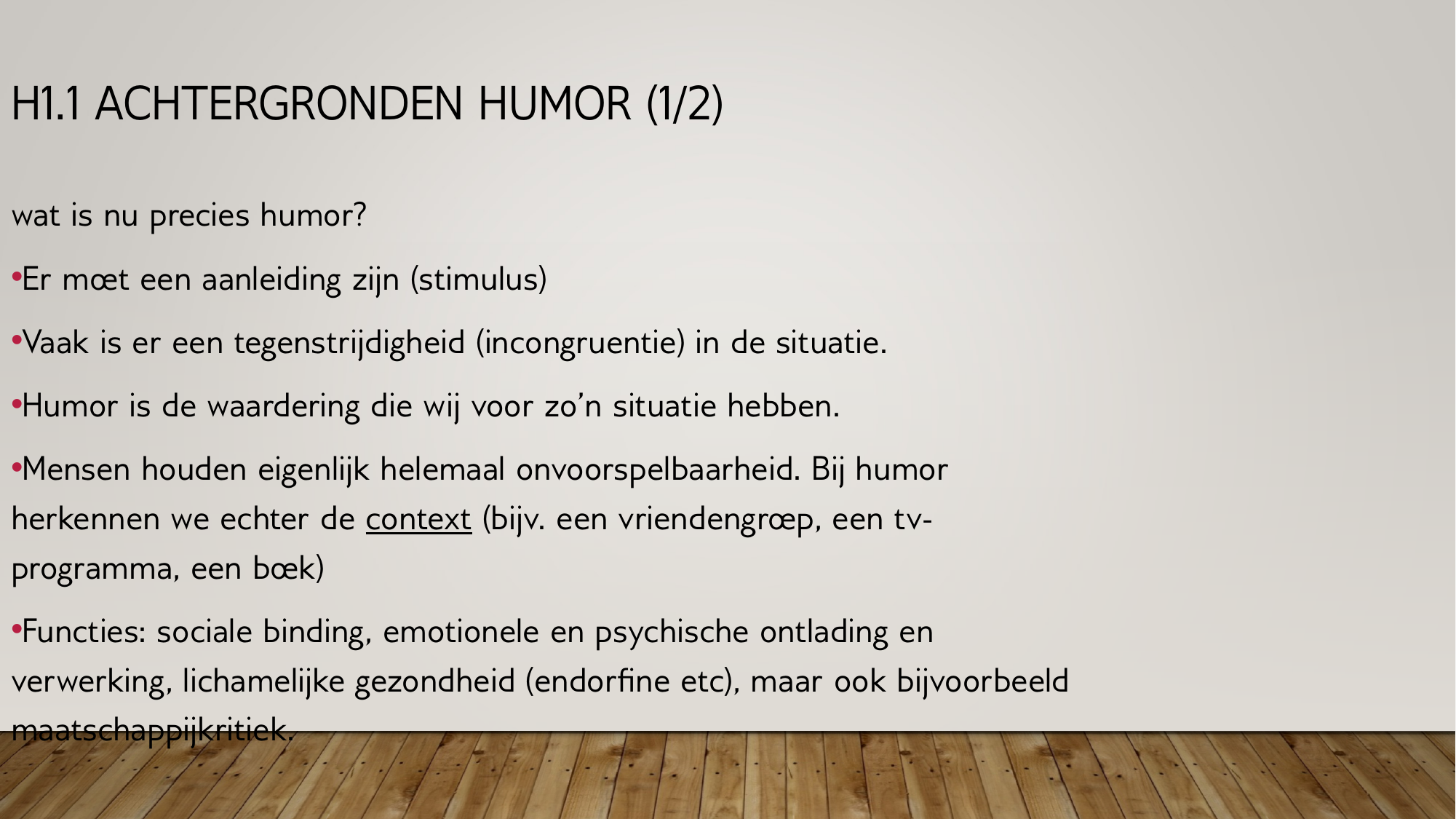

H1.1 achtergronden humor (1/2)
wat is nu precies humor?
Er moet een aanleiding zijn (stimulus)
Vaak is er een tegenstrijdigheid (incongruentie) in de situatie.
Humor is de waardering die wij voor zo’n situatie hebben.
Mensen houden eigenlijk helemaal onvoorspelbaarheid. Bij humor herkennen we echter de context (bijv. een vriendengroep, een tv-programma, een boek)
Functies: sociale binding, emotionele en psychische ontlading en verwerking, lichamelijke gezondheid (endorfine etc), maar ook bijvoorbeeld maatschappijkritiek.